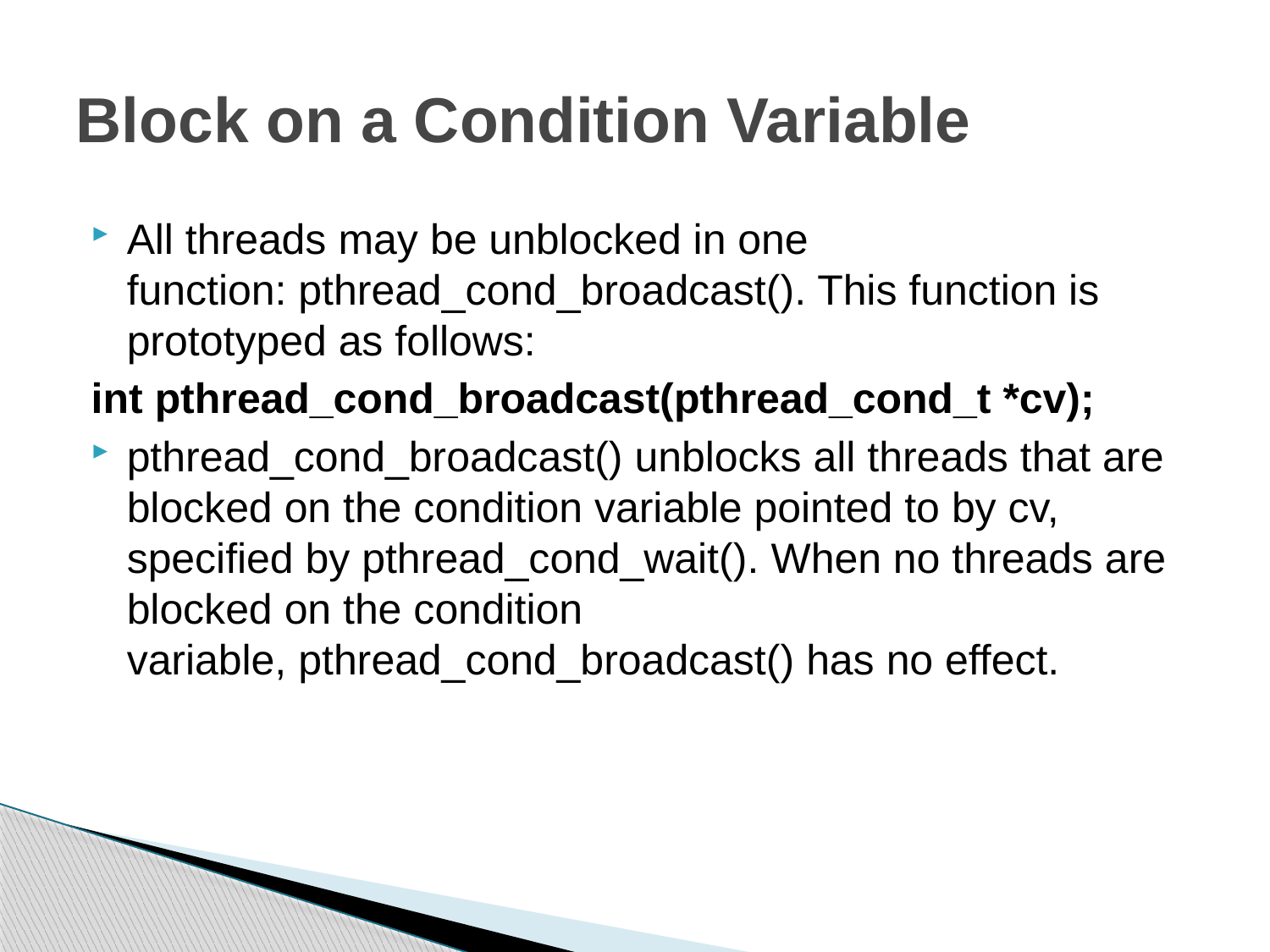

# Block on a Condition Variable
All threads may be unblocked in one function: pthread_cond_broadcast(). This function is prototyped as follows:
int pthread_cond_broadcast(pthread_cond_t *cv);
pthread_cond_broadcast() unblocks all threads that are blocked on the condition variable pointed to by cv, specified by pthread_cond_wait(). When no threads are blocked on the condition variable, pthread_cond_broadcast() has no effect.